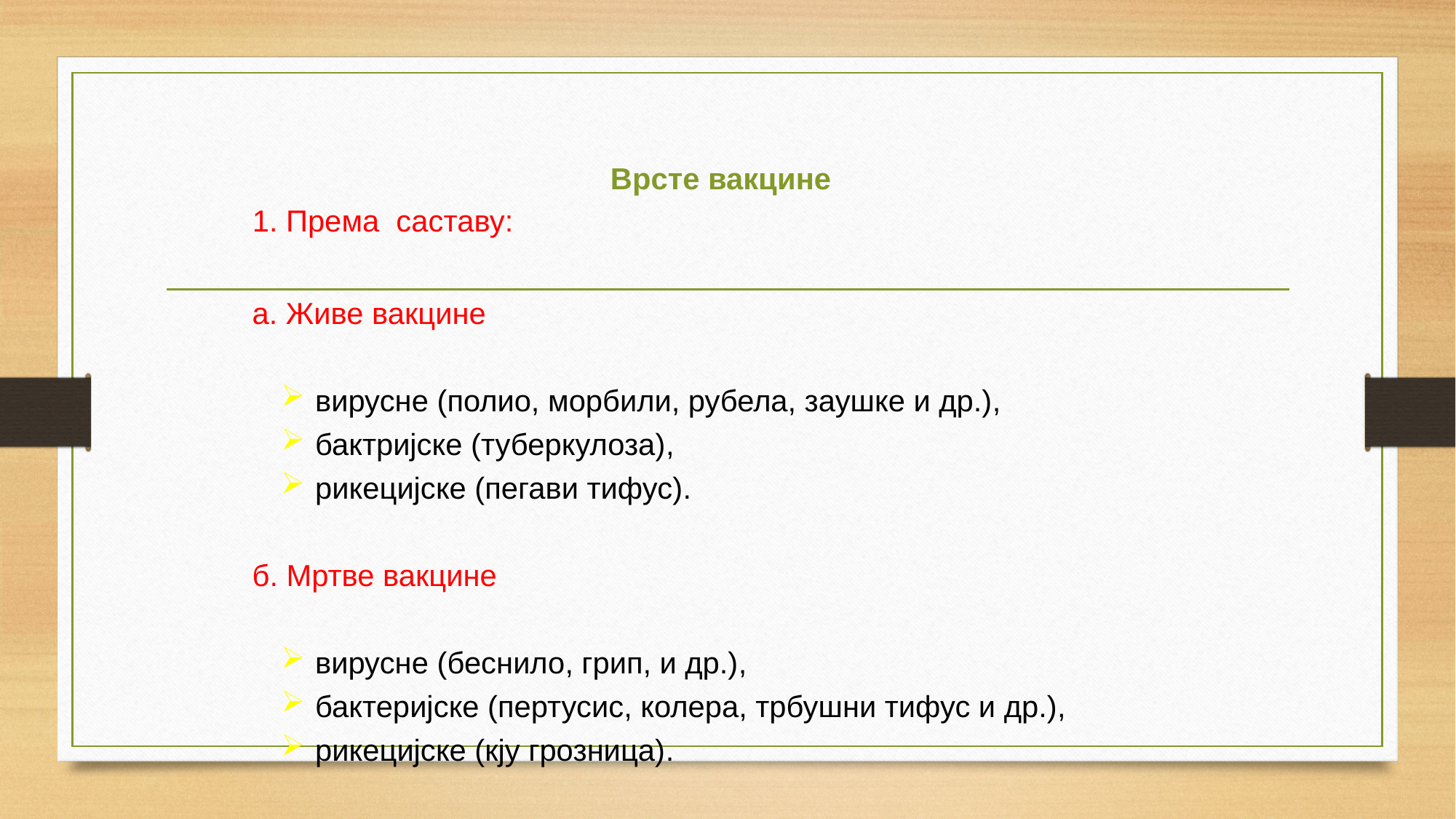

Врсте вакцине
1. Према  саставу:
а. Живе вакцине

 вирусне (полио, морбили, рубела, заушке и др.),
 бактријске (туберкулоза),
 рикецијске (пегави тифус).

б. Мртве вакцине

 вирусне (беснило, грип, и др.),
 бактеријске (пертусис, колера, трбушни тифус и др.),
 рикецијске (кју грозница).